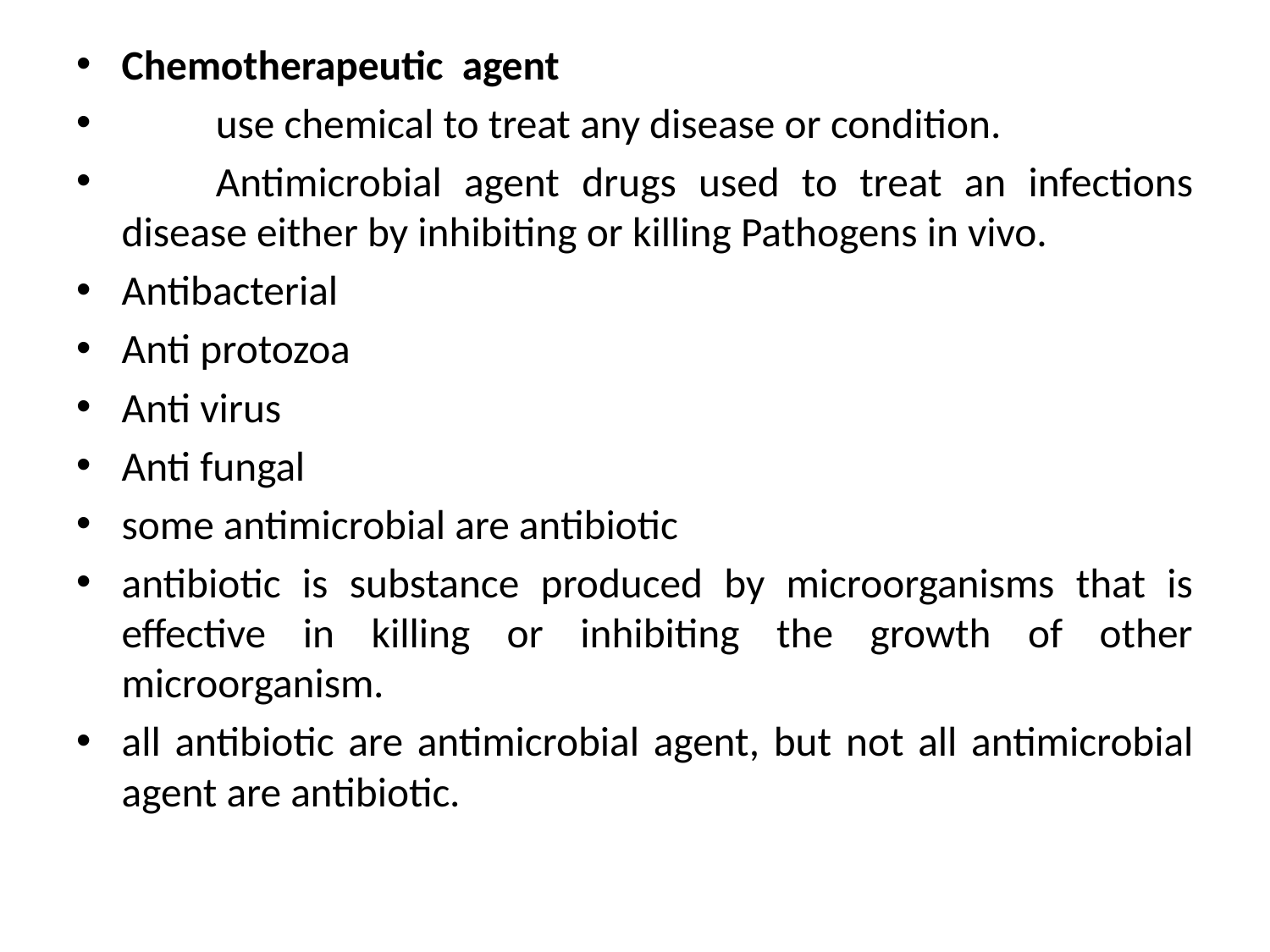

Chemotherapeutic  agent
	use chemical to treat any disease or condition.
	Antimicrobial agent drugs used to treat an infections disease either by inhibiting or killing Pathogens in vivo.
Antibacterial
Anti protozoa
Anti virus
Anti fungal
some antimicrobial are antibiotic
antibiotic is substance produced by microorganisms that is effective in killing or inhibiting the growth of other microorganism.
all antibiotic are antimicrobial agent, but not all antimicrobial agent are antibiotic.